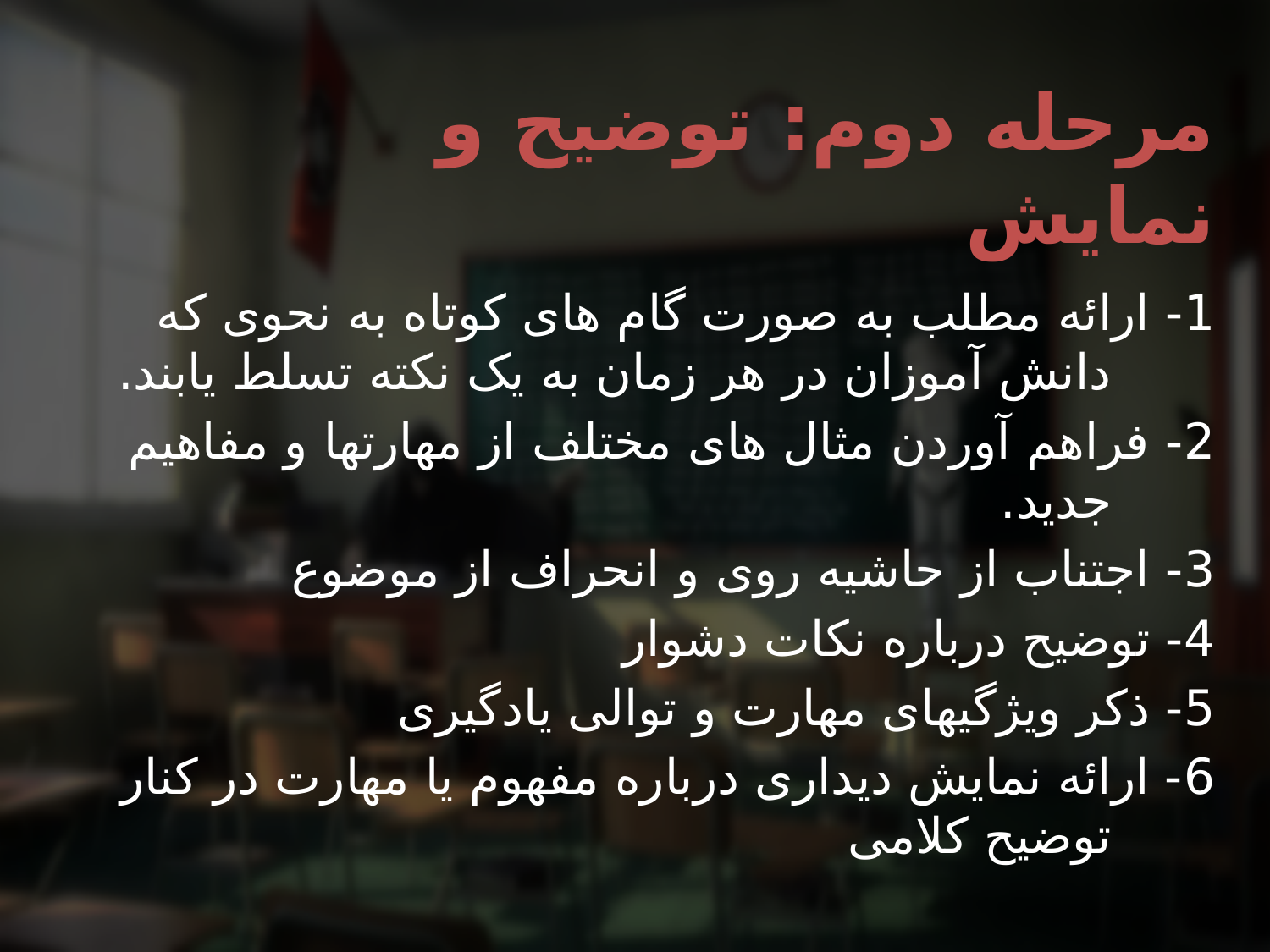

# مرحله دوم: توضیح و نمایش
1- ارائه مطلب به صورت گام های کوتاه به نحوی که دانش آموزان در هر زمان به یک نکته تسلط یابند.
2- فراهم آوردن مثال های مختلف از مهارتها و مفاهیم جدید.
3- اجتناب از حاشیه روی و انحراف از موضوع
4- توضیح درباره نکات دشوار
5- ذکر ویژگیهای مهارت و توالی یادگیری
6- ارائه نمایش دیداری درباره مفهوم یا مهارت در کنار توضیح کلامی